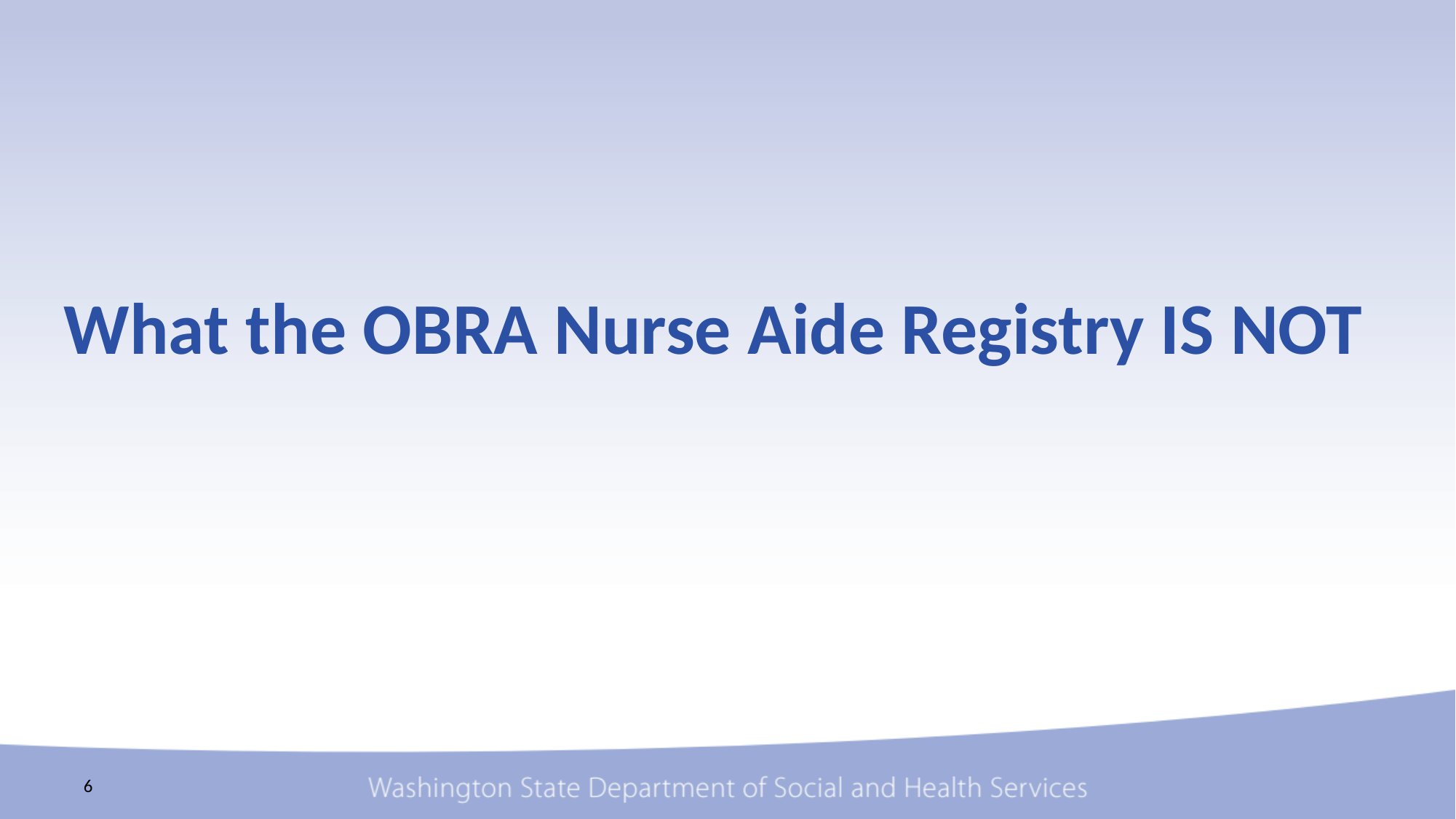

# What the OBRA Nurse Aide Registry IS NOT
6